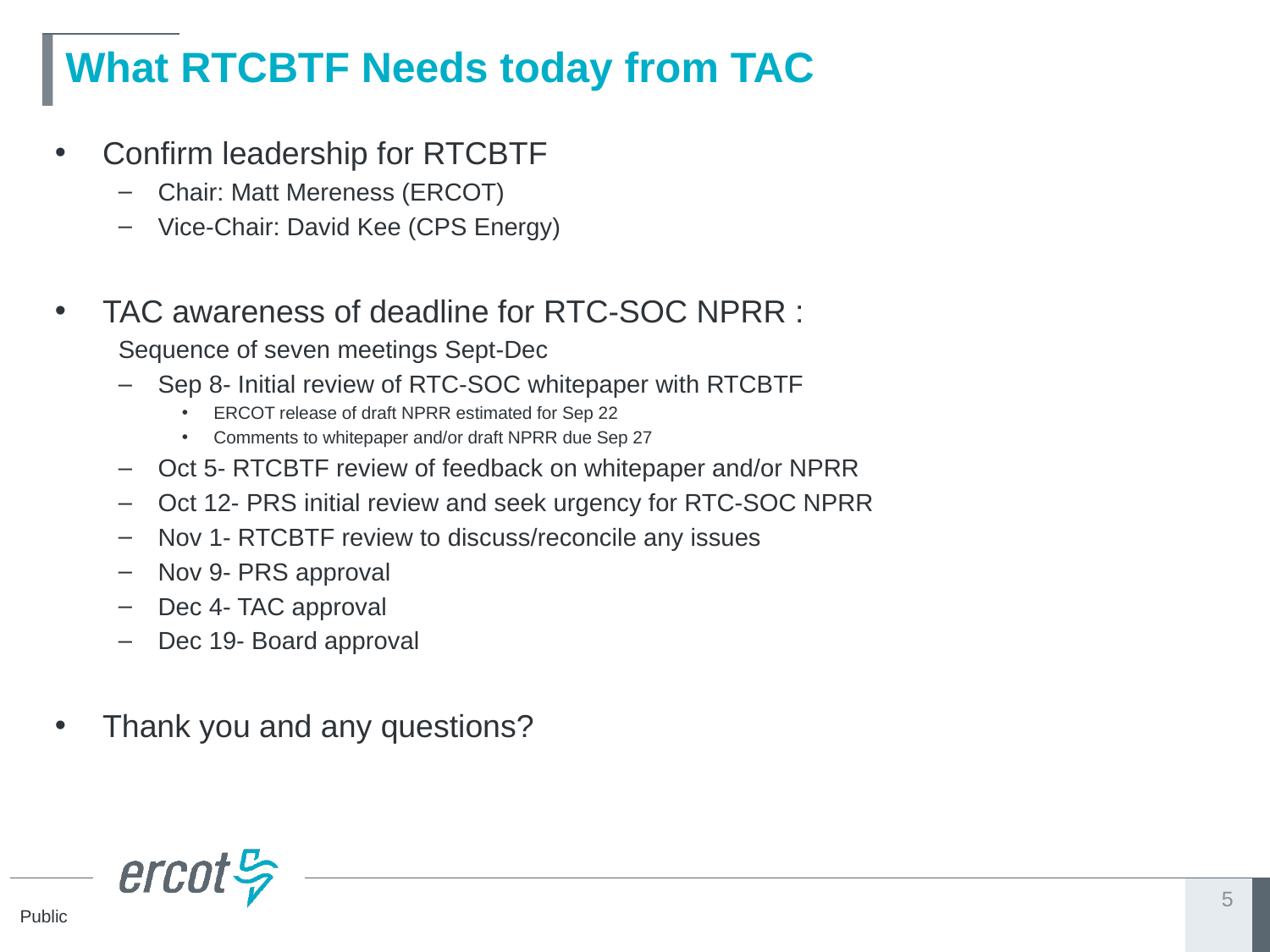

# What RTCBTF Needs today from TAC
Confirm leadership for RTCBTF
Chair: Matt Mereness (ERCOT)
Vice-Chair: David Kee (CPS Energy)

TAC awareness of deadline for RTC-SOC NPRR :
Sequence of seven meetings Sept-Dec
Sep 8- Initial review of RTC-SOC whitepaper with RTCBTF
ERCOT release of draft NPRR estimated for Sep 22
Comments to whitepaper and/or draft NPRR due Sep 27
Oct 5- RTCBTF review of feedback on whitepaper and/or NPRR
Oct 12- PRS initial review and seek urgency for RTC-SOC NPRR
Nov 1- RTCBTF review to discuss/reconcile any issues
Nov 9- PRS approval
Dec 4- TAC approval
Dec 19- Board approval

Thank you and any questions?